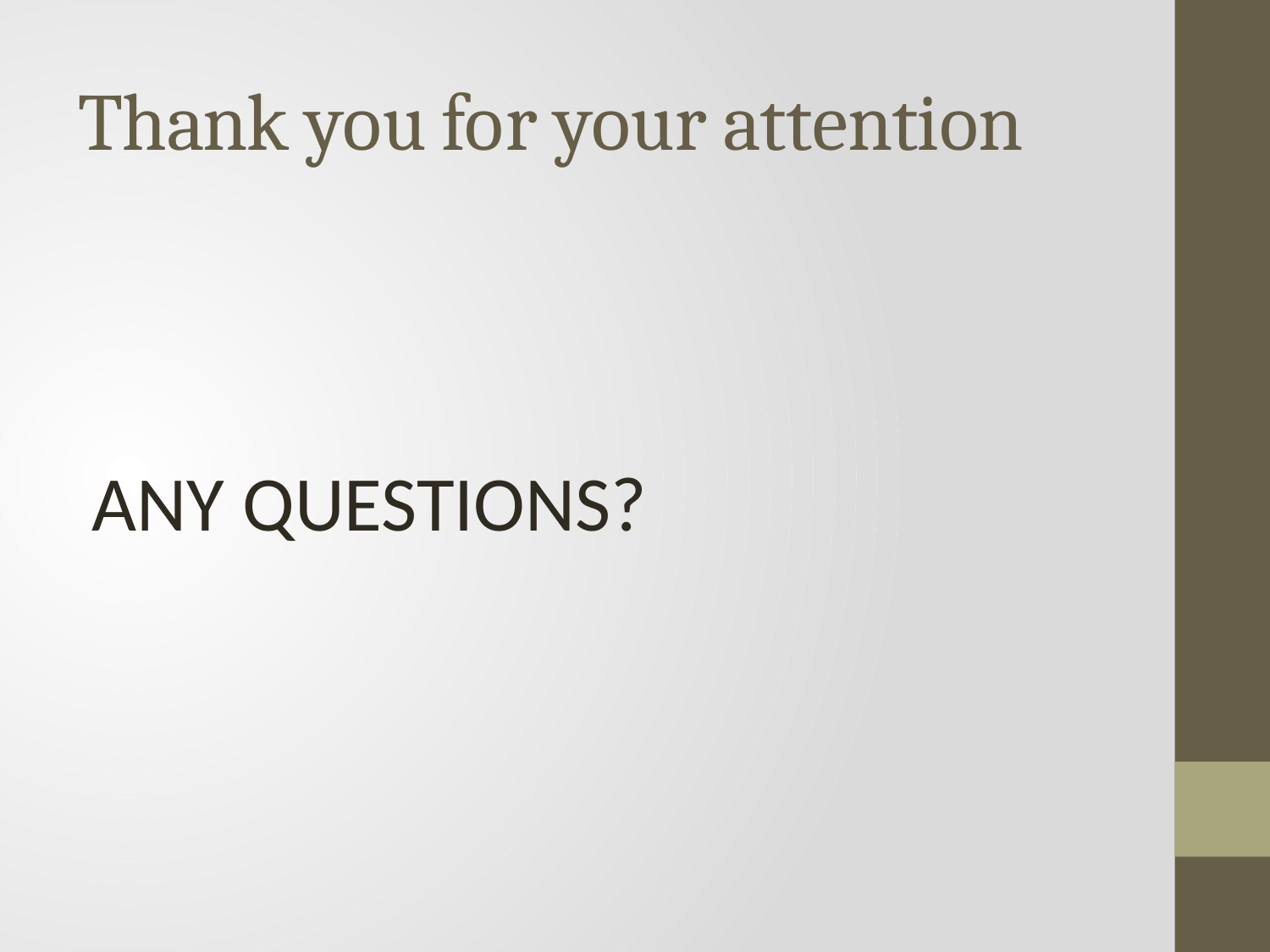

# Thank you for your attention

ANY QUESTIONS?